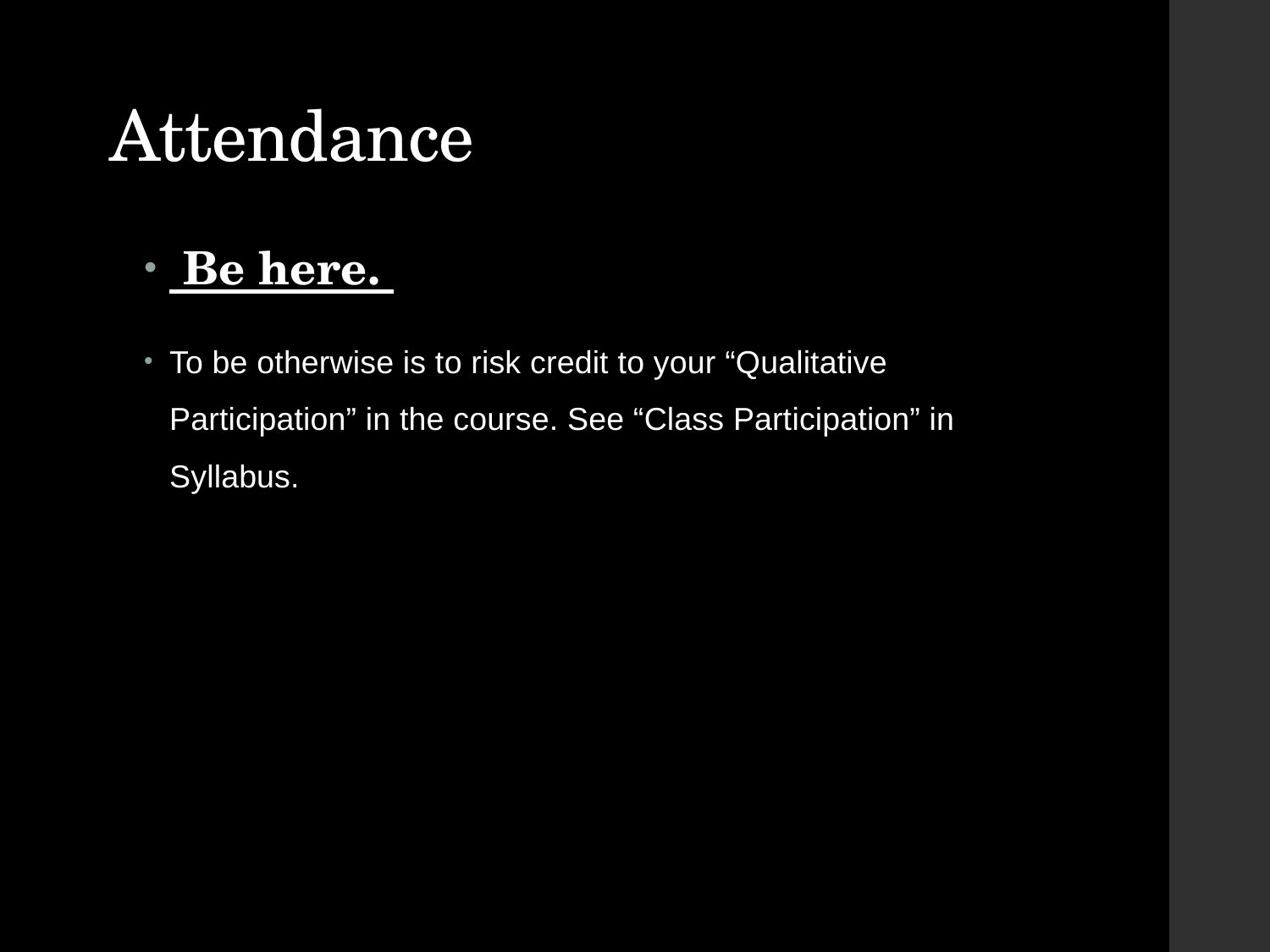

# Attendance
 Be here.
To be otherwise is to risk credit to your “Qualitative Participation” in the course. See “Class Participation” in Syllabus.